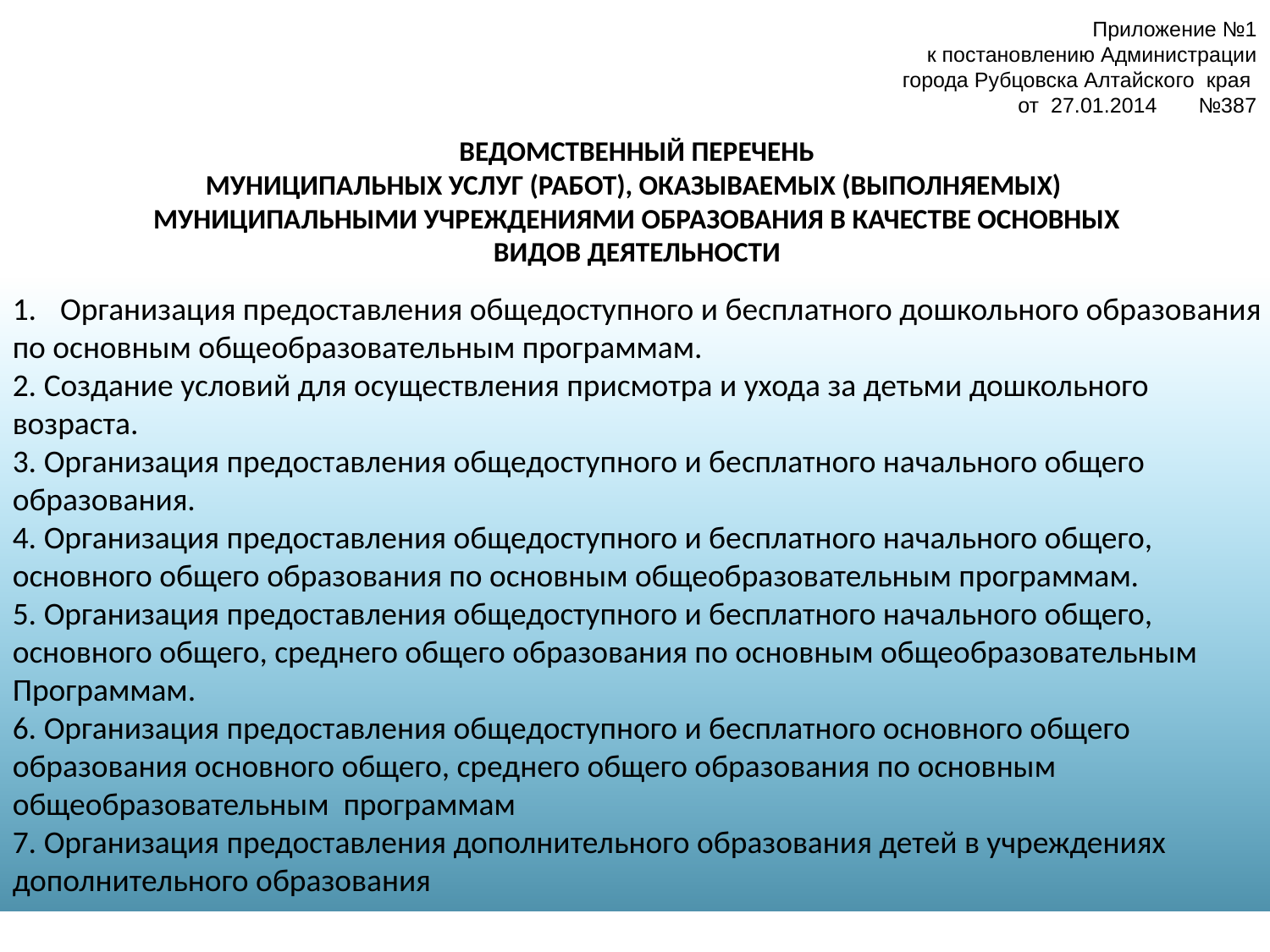

Приложение №1
                                                                                           к постановлению Администрации
                                                                         города Рубцовска Алтайского  края
                                              от  27.01.2014       №387
ВЕДОМСТВЕННЫЙ ПЕРЕЧЕНЬ
МУНИЦИПАЛЬНЫХ УСЛУГ (РАБОТ), ОКАЗЫВАЕМЫХ (ВЫПОЛНЯЕМЫХ)
МУНИЦИПАЛЬНЫМИ УЧРЕЖДЕНИЯМИ ОБРАЗОВАНИЯ В КАЧЕСТВЕ ОСНОВНЫХ
ВИДОВ ДЕЯТЕЛЬНОСТИ
Организация предоставления общедоступного и бесплатного дошкольного образования
по основным общеобразовательным программам.
2. Создание условий для осуществления присмотра и ухода за детьми дошкольного
возраста.
3. Организация предоставления общедоступного и бесплатного начального общего
образования.
4. Организация предоставления общедоступного и бесплатного начального общего,
основного общего образования по основным общеобразовательным программам.
5. Организация предоставления общедоступного и бесплатного начального общего,
основного общего, среднего общего образования по основным общеобразовательным
Программам.
6. Организация предоставления общедоступного и бесплатного основного общего
образования основного общего, среднего общего образования по основным
общеобразовательным  программам
7. Организация предоставления дополнительного образования детей в учреждениях
дополнительного образования